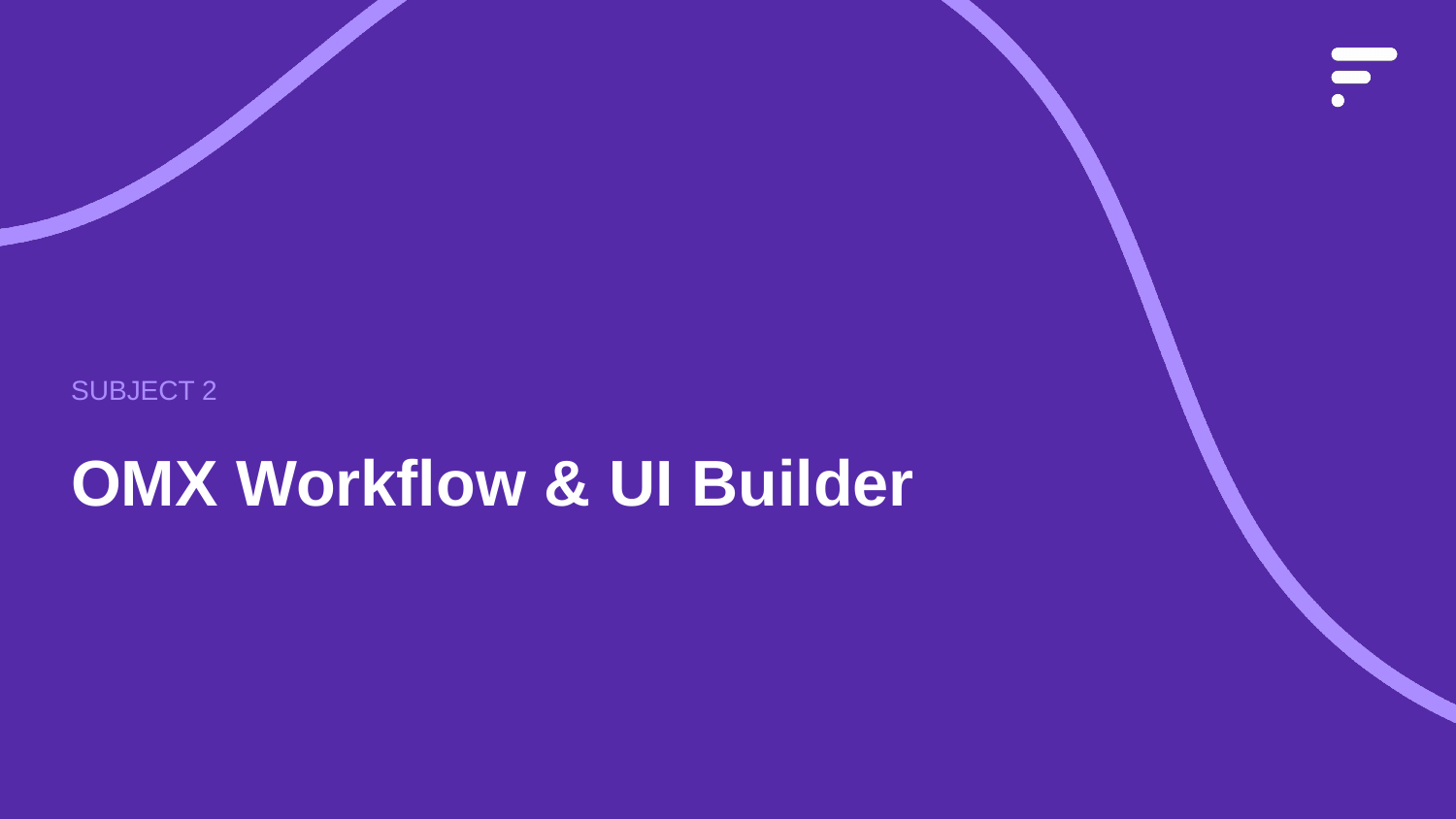

SUBJECT 2
OMX Workflow & UI Builder